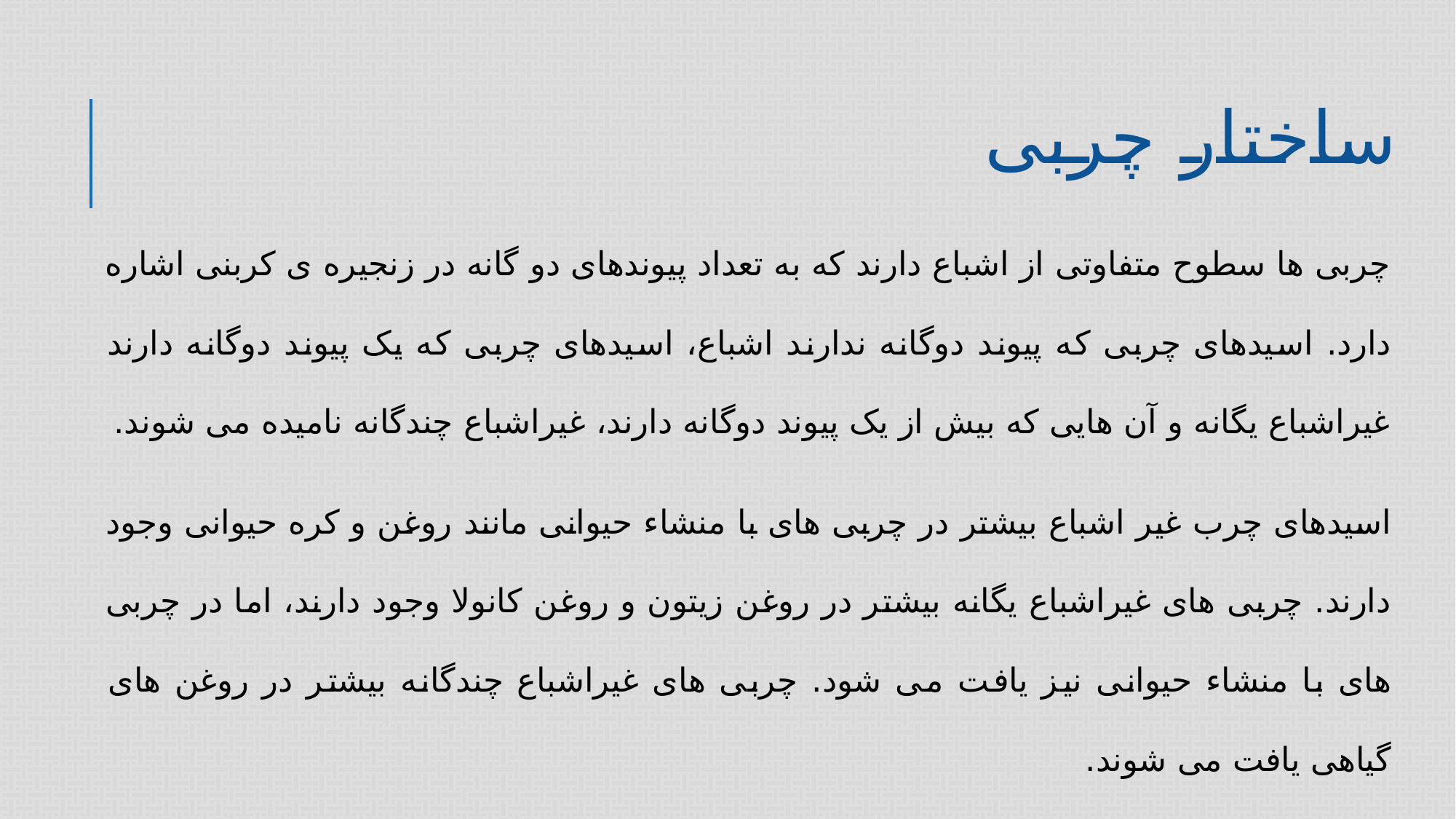

# ساختار چربی
چربی ها سطوح متفاوتی از اشباع دارند که به تعداد پیوندهای دو گانه در زنجیره ی کربنی اشاره دارد. اسیدهای چربی که پیوند دوگانه ندارند اشباع، اسیدهای چربی که یک پیوند دوگانه دارند غیراشباع یگانه و آن هایی که بیش از یک پیوند دوگانه دارند، غیراشباع چندگانه نامیده می شوند.
اسیدهای چرب غیر اشباع بیشتر در چربی های با منشاء حیوانی مانند روغن و کره حیوانی وجود دارند. چربی های غیراشباع یگانه بیشتر در روغن زیتون و روغن کانولا وجود دارند، اما در چربی های با منشاء حیوانی نیز یافت می شود. چربی های غیراشباع چندگانه بیشتر در روغن های گیاهی یافت می شوند.